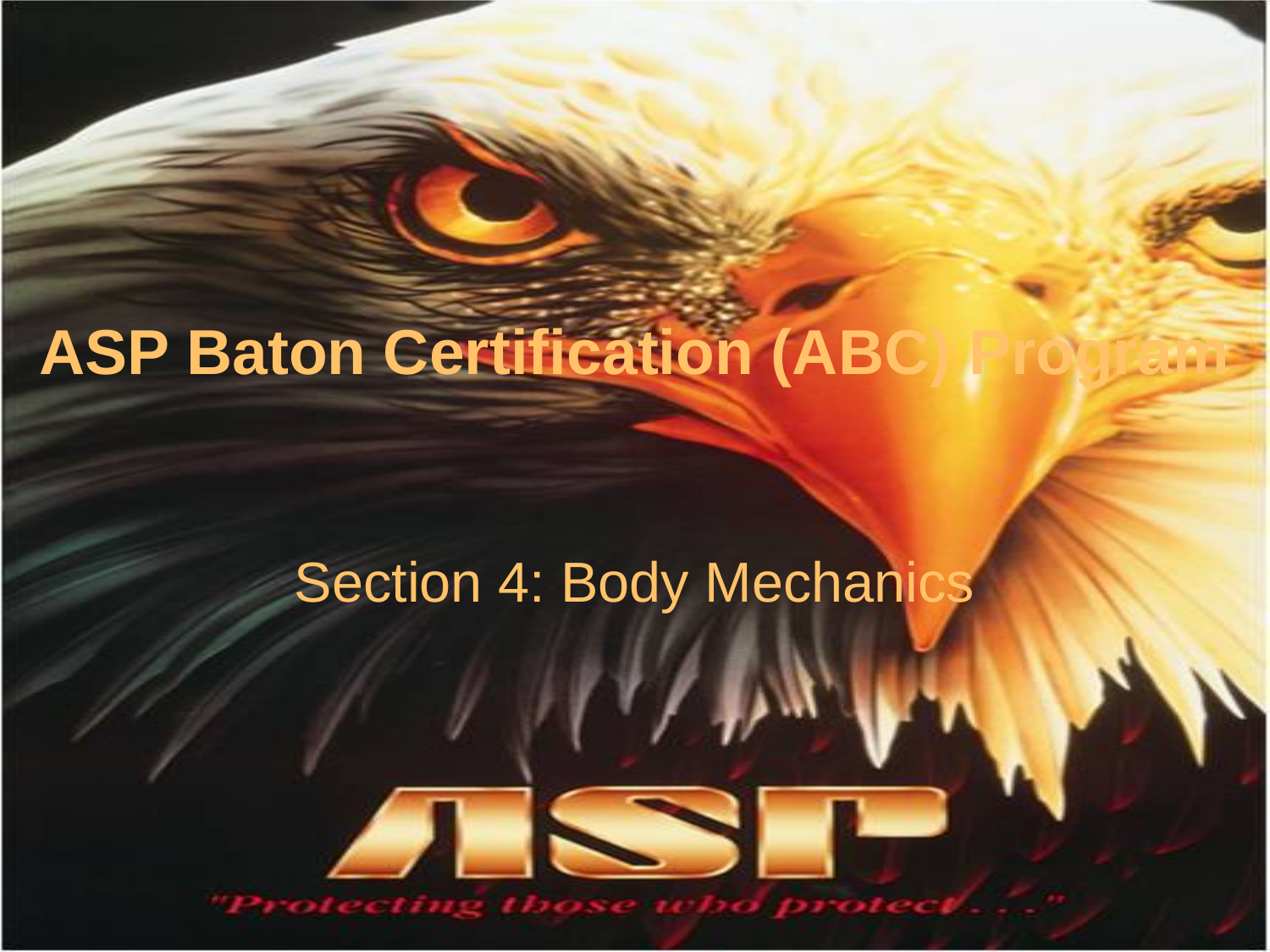

# ASP Baton Certification (ABC) Program
Section 4: Body Mechanics